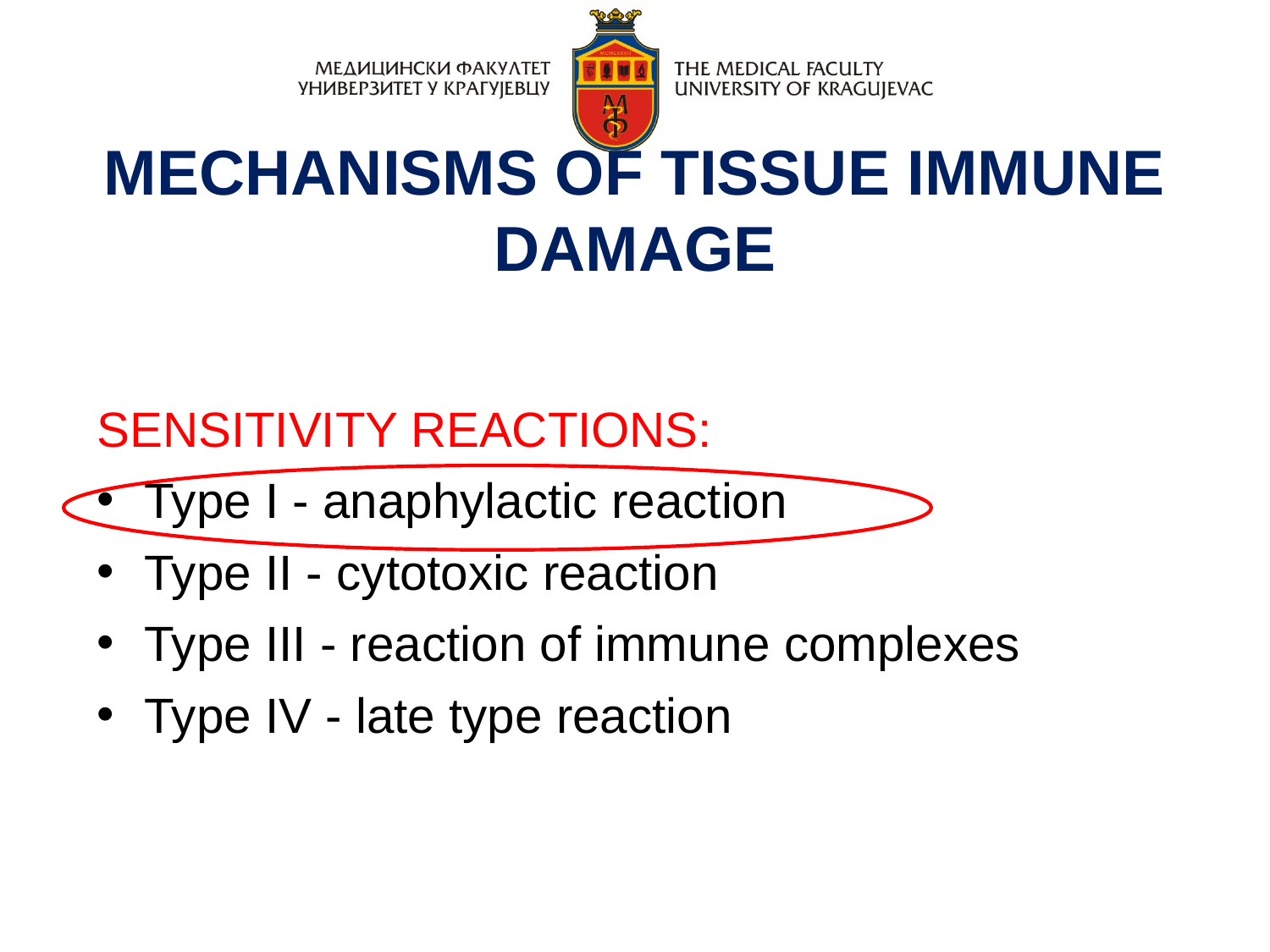

MECHANISMS OF TISSUE IMMUNE DAMAGE
SENSITIVITY REACTIONS:
Type I - anaphylactic reaction
Type II - cytotoxic reaction
Type III - reaction of immune complexes
Type IV - late type reaction